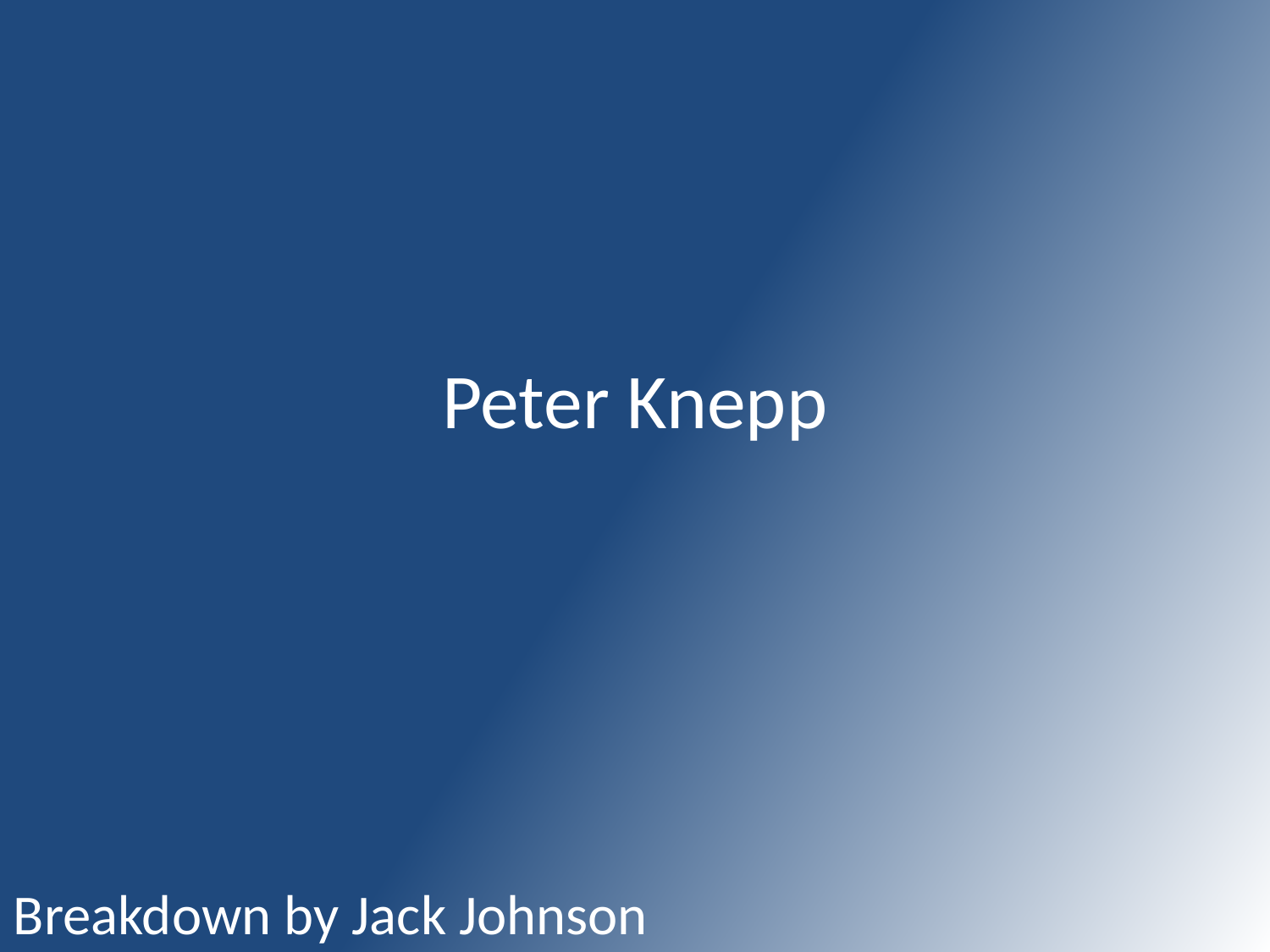

# Peter Knepp
Breakdown by Jack Johnson